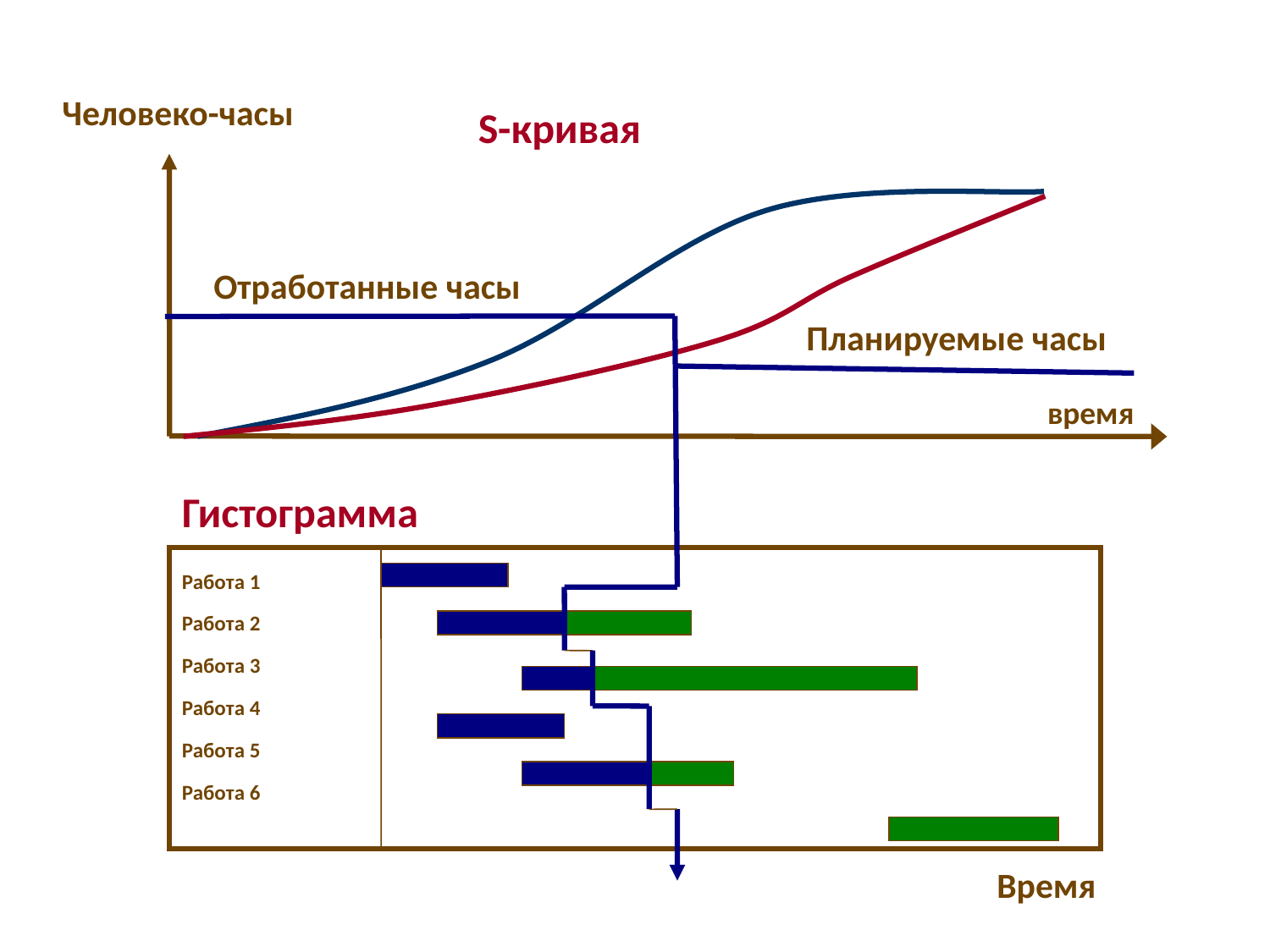

Человеко-часы
S-кривая

Отработанные часы

Планируемые часы

время

Гистограмма

Работа 1
Работа 2
Работа 3
Работа 4
Работа 5
Работа 6

Время